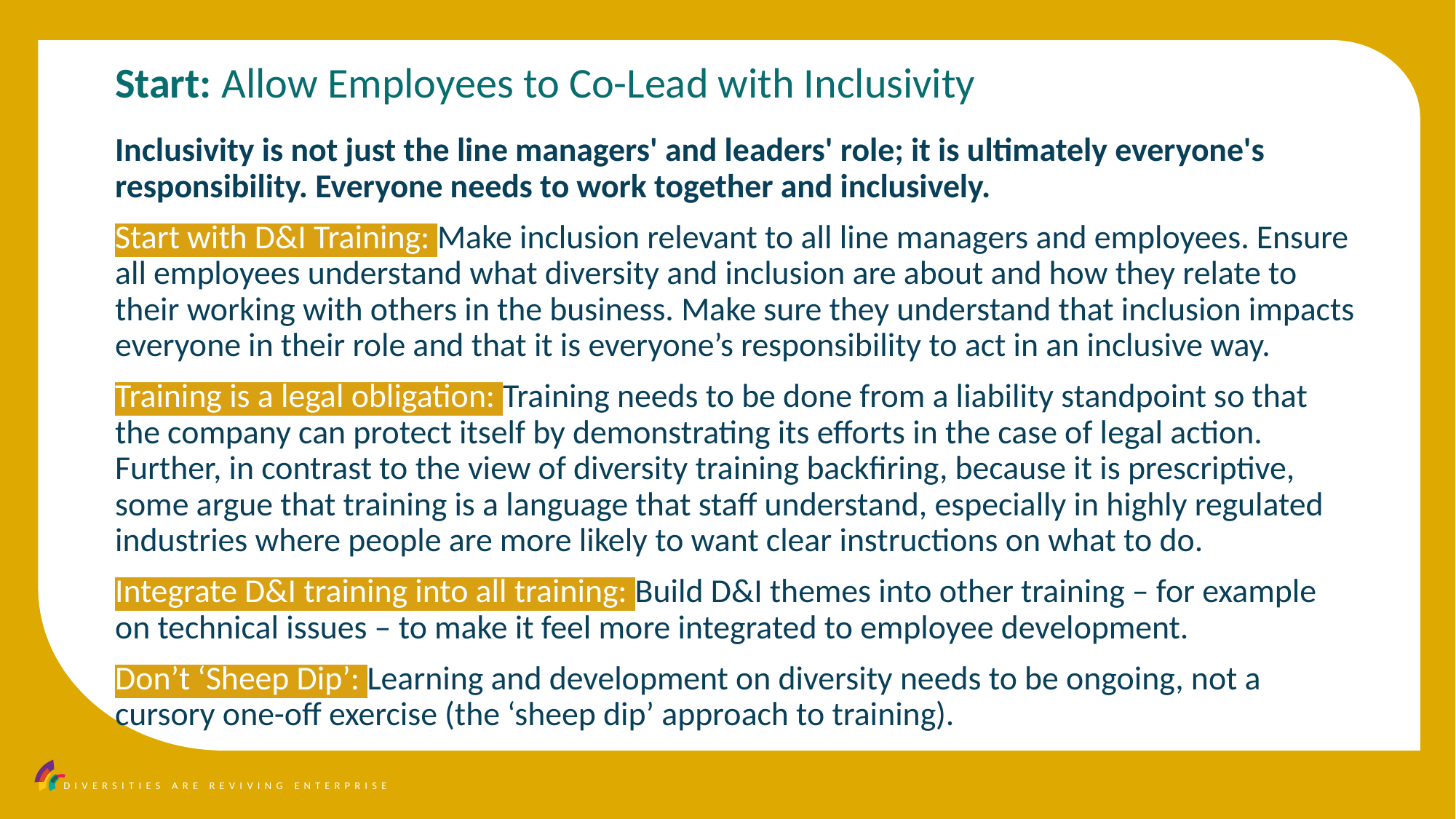

Start: Allow Employees to Co-Lead with Inclusivity

Inclusivity is not just the line managers' and leaders' role; it is ultimately everyone's responsibility. Everyone needs to work together and inclusively.
Start with D&I Training: Make inclusion relevant to all line managers and employees. Ensure all employees understand what diversity and inclusion are about and how they relate to their working with others in the business. Make sure they understand that inclusion impacts everyone in their role and that it is everyone’s responsibility to act in an inclusive way.
Training is a legal obligation: Training needs to be done from a liability standpoint so that the company can protect itself by demonstrating its efforts in the case of legal action. Further, in contrast to the view of diversity training backfiring, because it is prescriptive, some argue that training is a language that staff understand, especially in highly regulated industries where people are more likely to want clear instructions on what to do.
Integrate D&I training into all training: Build D&I themes into other training – for example on technical issues – to make it feel more integrated to employee development.
Don’t ‘Sheep Dip’: Learning and development on diversity needs to be ongoing, not a cursory one-off exercise (the ‘sheep dip’ approach to training).